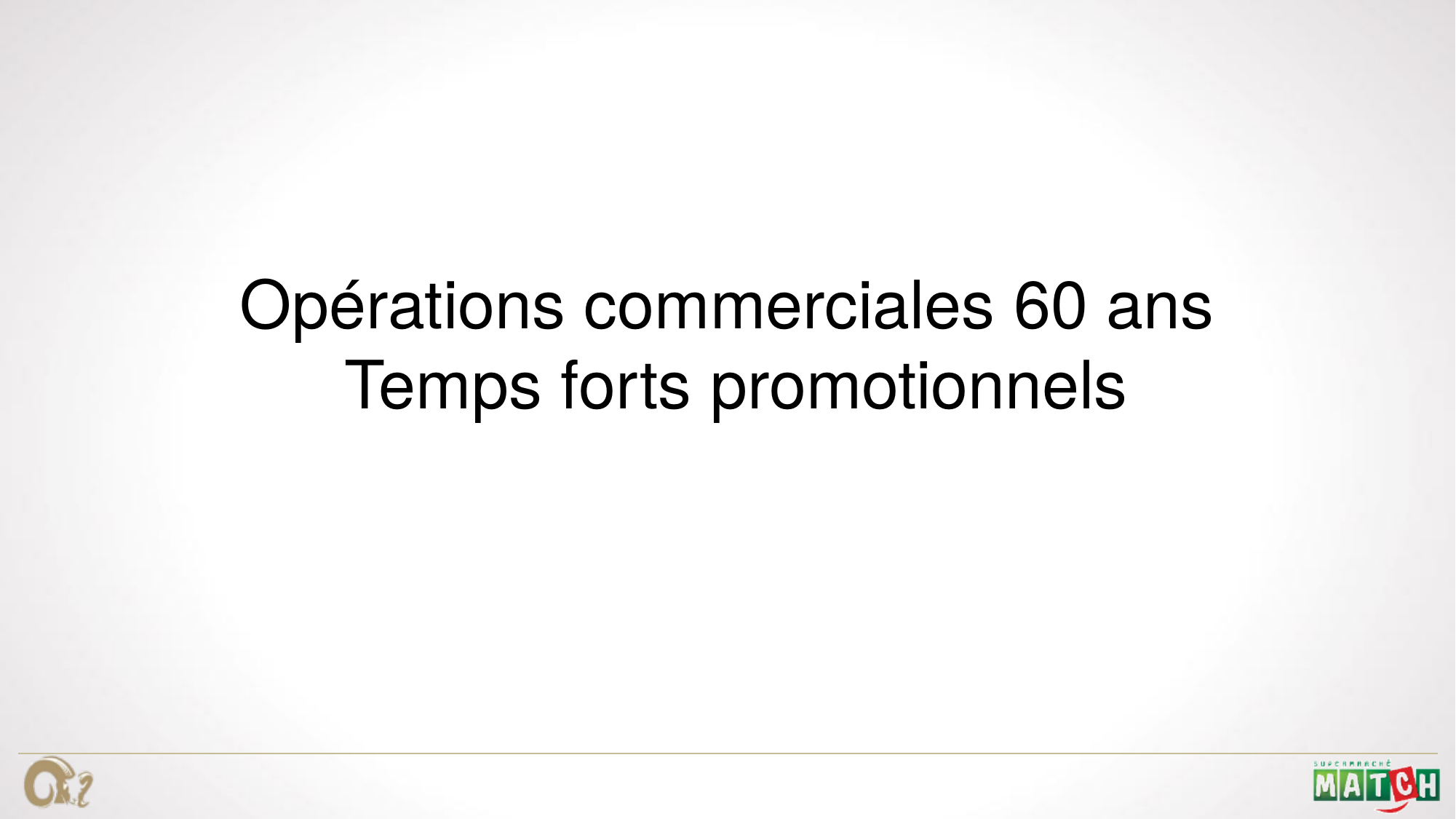

# Opérations commerciales 60 ans Temps forts promotionnels